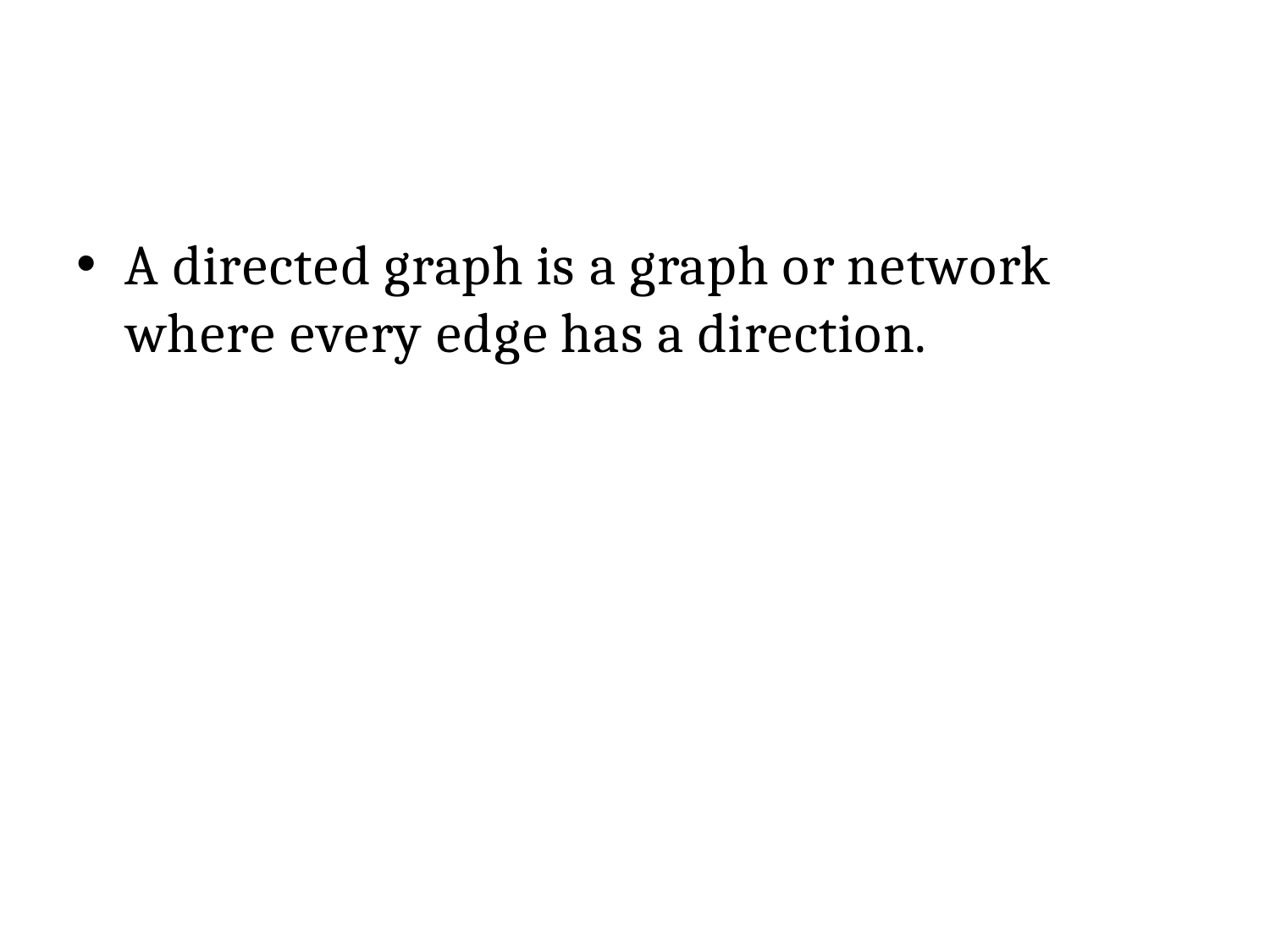

#
A directed graph is a graph or network where every edge has a direction.